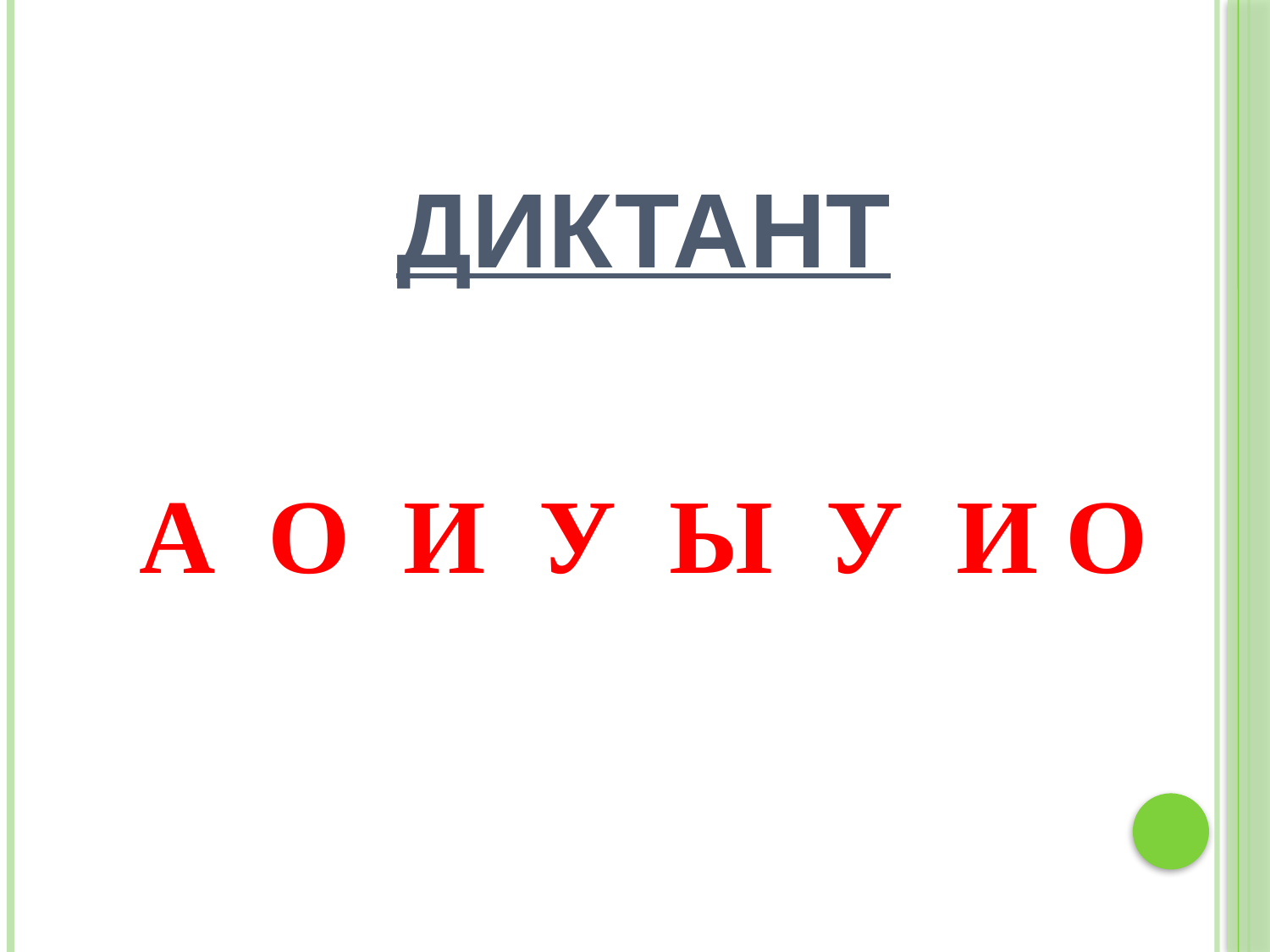

# ДИКТАНТ
А  о  и  У  ы  у  И О